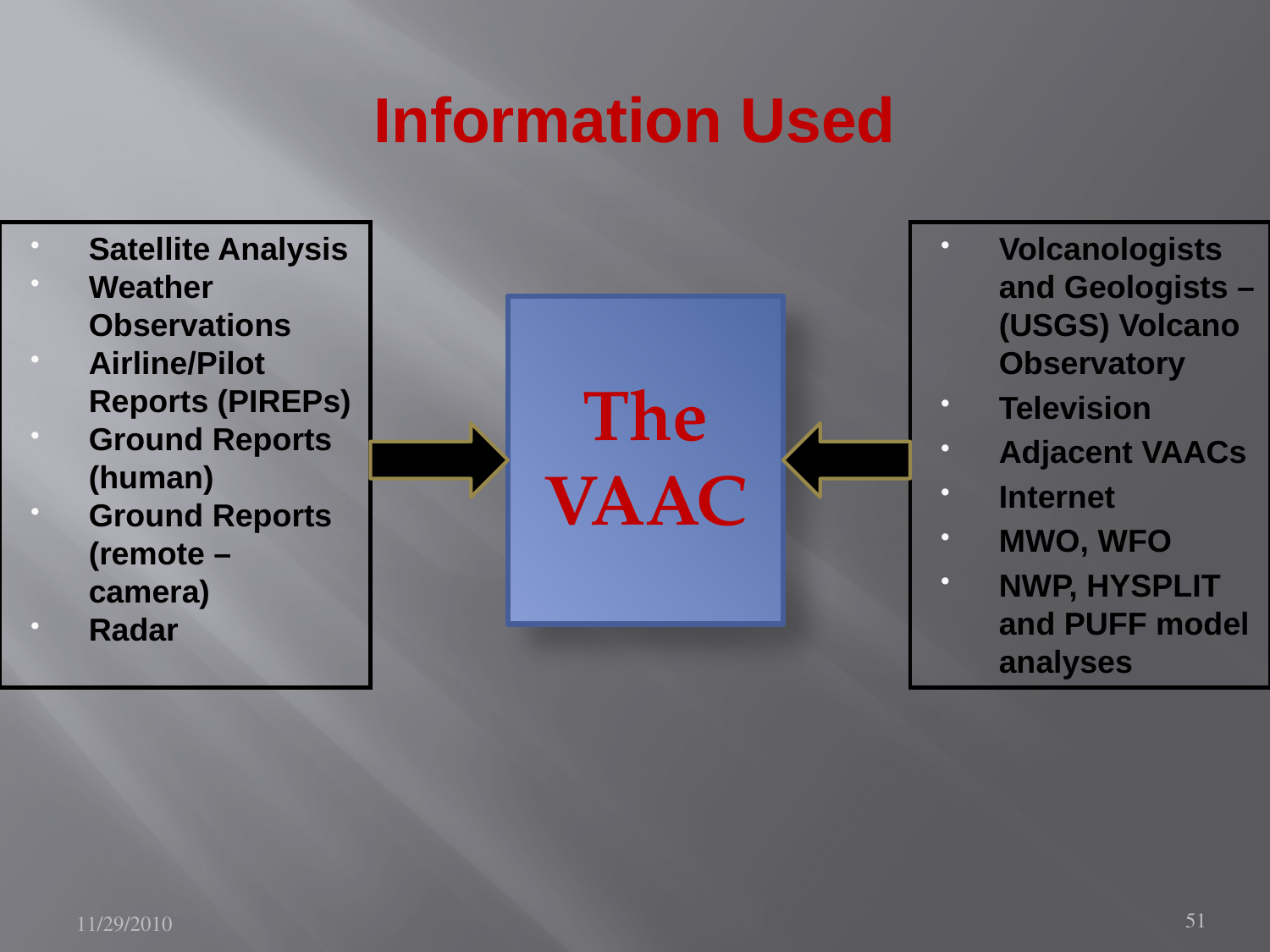

# Information Used
Satellite Analysis
Weather Observations
Airline/Pilot Reports (PIREPs)
Ground Reports (human)
Ground Reports (remote – camera)
Radar

Volcanologists and Geologists – (USGS) Volcano Observatory
Television
Adjacent VAACs
Internet
MWO, WFO
NWP, HYSPLIT and PUFF model analyses

The VAAC

11/29/2010
51